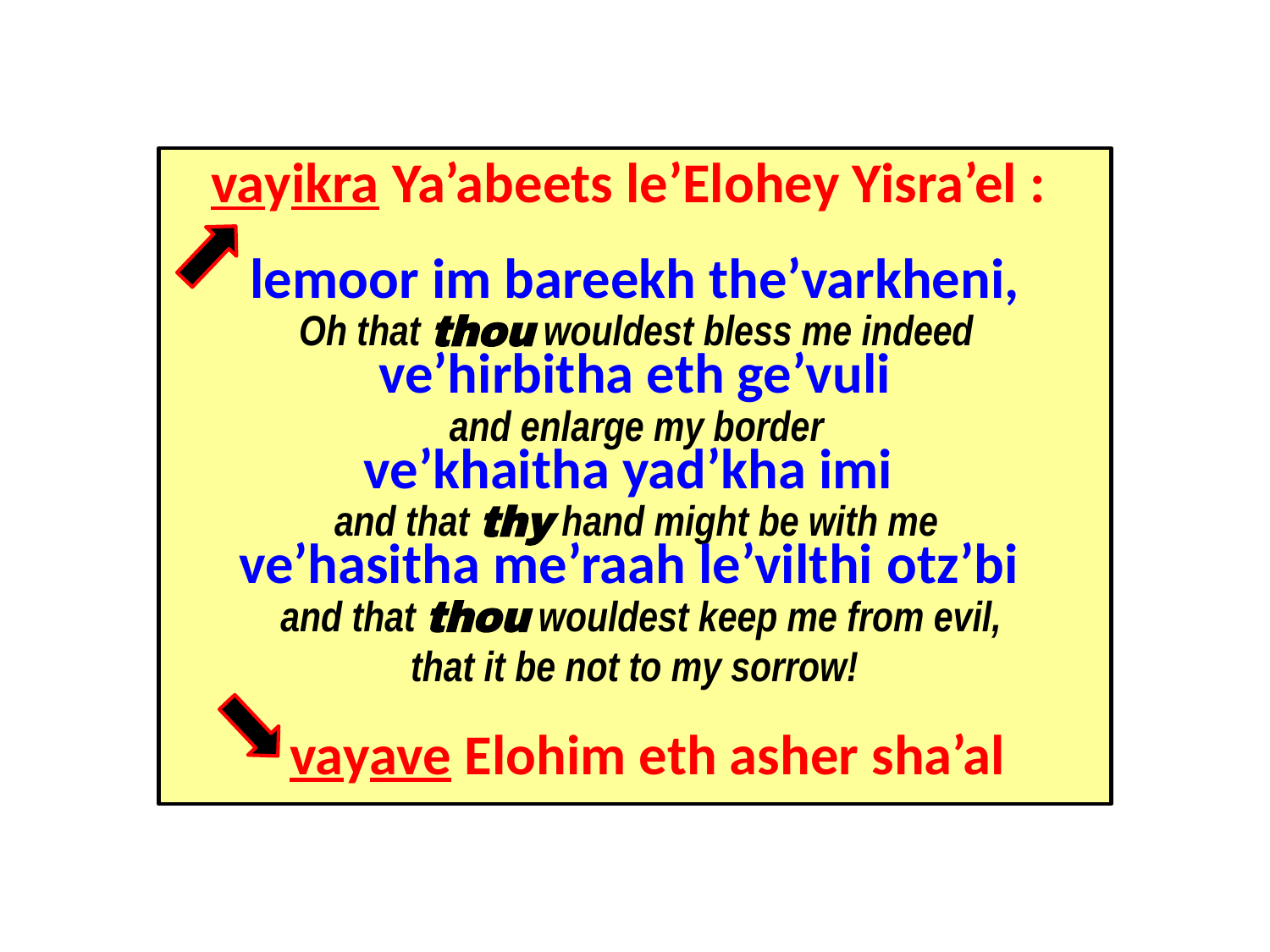

# vayikra Ya’abeets le’Elohey Yisra’el : lemoor im bareekh the’varkheni, Oh that thou wouldest bless me indeed ve’hirbitha eth ge’vuli and enlarge my border ve’khaitha yad’kha imi and that thy hand might be with me ve’hasitha me’raah le’vilthi otz’bi and that thou wouldest keep me from evil, that it be not to my sorrow! vayave Elohim eth asher sha’al